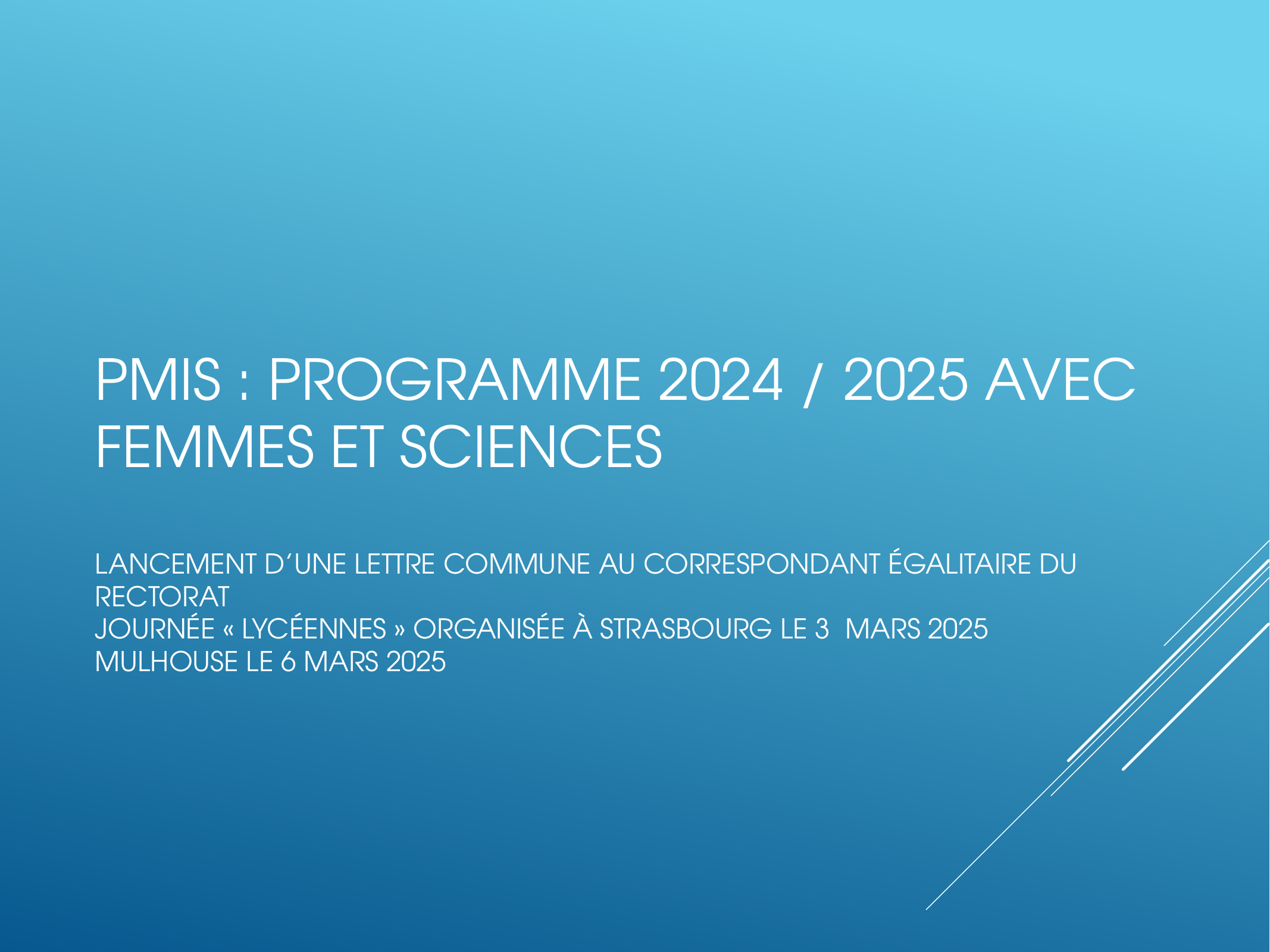

# PMIS : ProgrammE 2024 / 2025 avec Femmes et sciEnces lancement d’une lettre commune au correspondant égalitaire du rectorat journée « Lycéennes » organisée à Strasbourg le 3  marS 2025 Mulhouse le 6 mars 2025